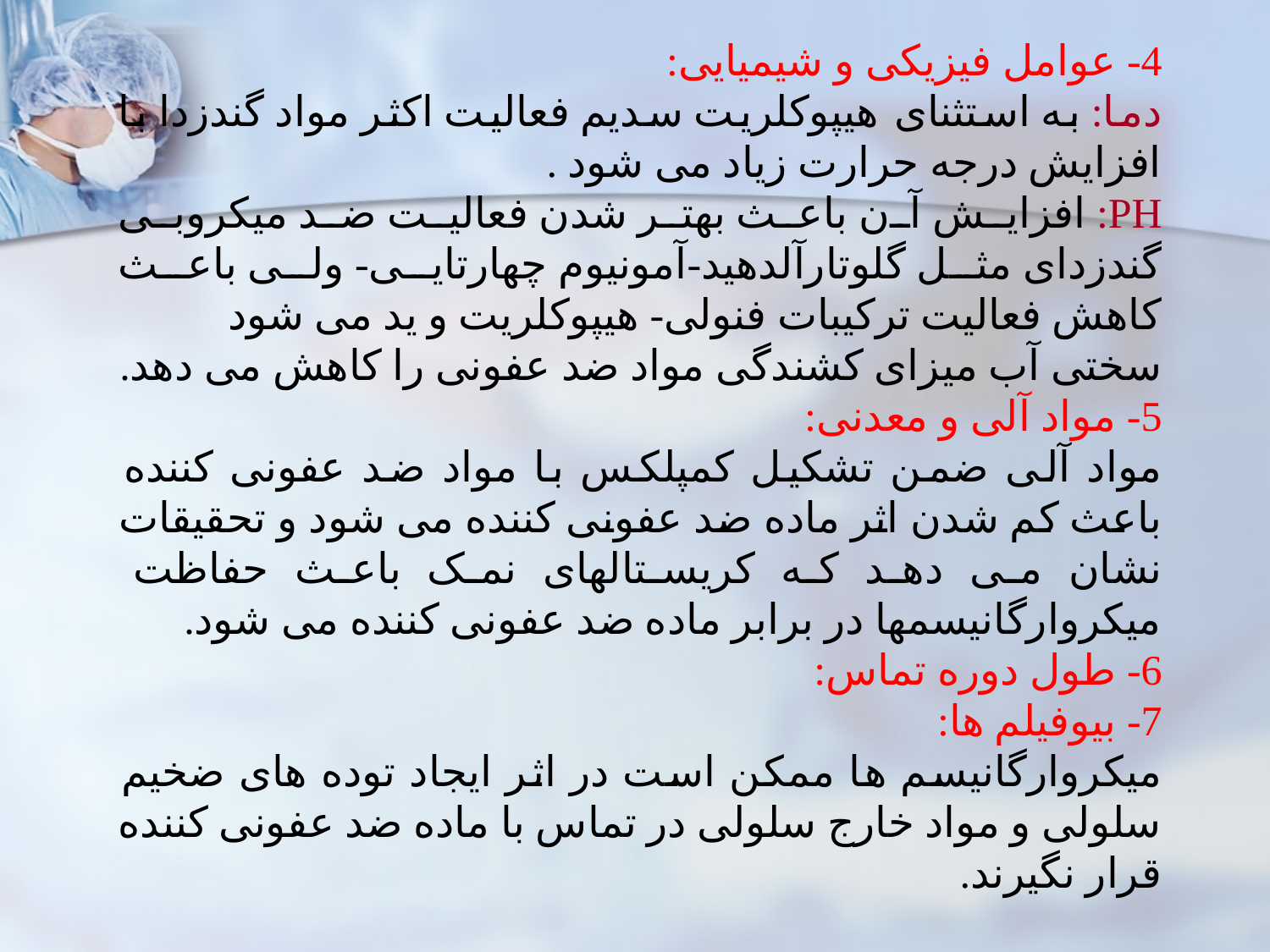

4- عوامل فیزیکی و شیمیایی:
دما: به استثنای هیپوکلریت سدیم فعالیت اکثر مواد گندزدا با افزایش درجه حرارت زیاد می شود .
PH: افزایش آن باعث بهتر شدن فعالیت ضد میکروبی گندزدای مثل گلوتارآلدهید-آمونیوم چهارتایی- ولی باعث کاهش فعالیت ترکیبات فنولی- هیپوکلریت و ید می شود
سختی آب میزای کشندگی مواد ضد عفونی را کاهش می دهد.
5- مواد آلی و معدنی:
مواد آلی ضمن تشکیل کمپلکس با مواد ضد عفونی کننده باعث کم شدن اثر ماده ضد عفونی کننده می شود و تحقیقات نشان می دهد که کریستالهای نمک باعث حفاظت میکروارگانیسمها در برابر ماده ضد عفونی کننده می شود.
6- طول دوره تماس:
7- بیوفیلم ها:
میکروارگانیسم ها ممکن است در اثر ایجاد توده های ضخیم سلولی و مواد خارج سلولی در تماس با ماده ضد عفونی کننده قرار نگیرند.